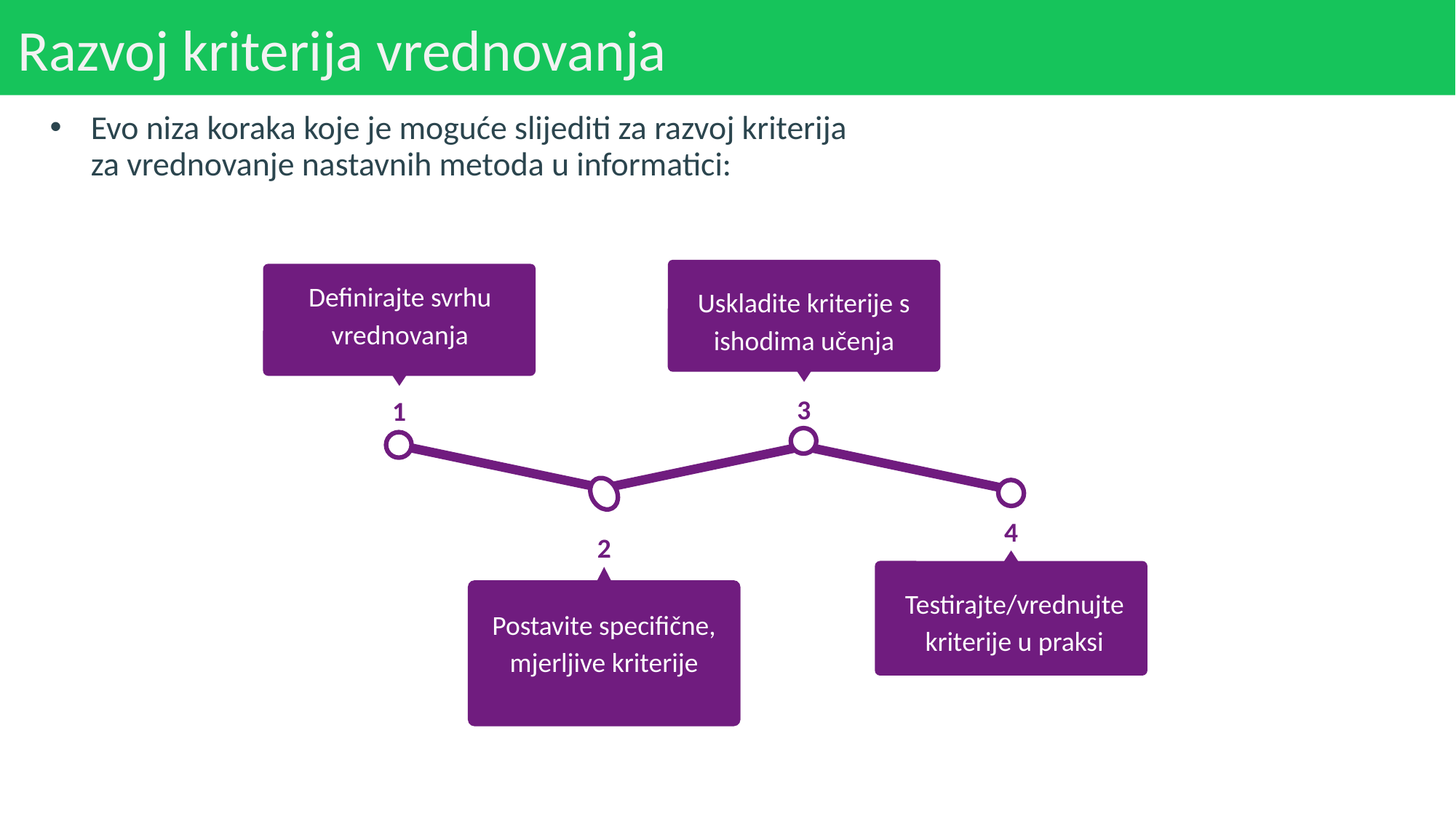

# Razvoj kriterija vrednovanja
Evo niza koraka koje je moguće slijediti za razvoj kriterija
za vrednovanje nastavnih metoda u informatici:

Uskladite kriterije s ishodima učenja

3

Definirajte svrhu vrednovanja

1

2

Postavite specifične, mjerljive kriterije

4

Testirajte/vrednujte kriterije u praksi